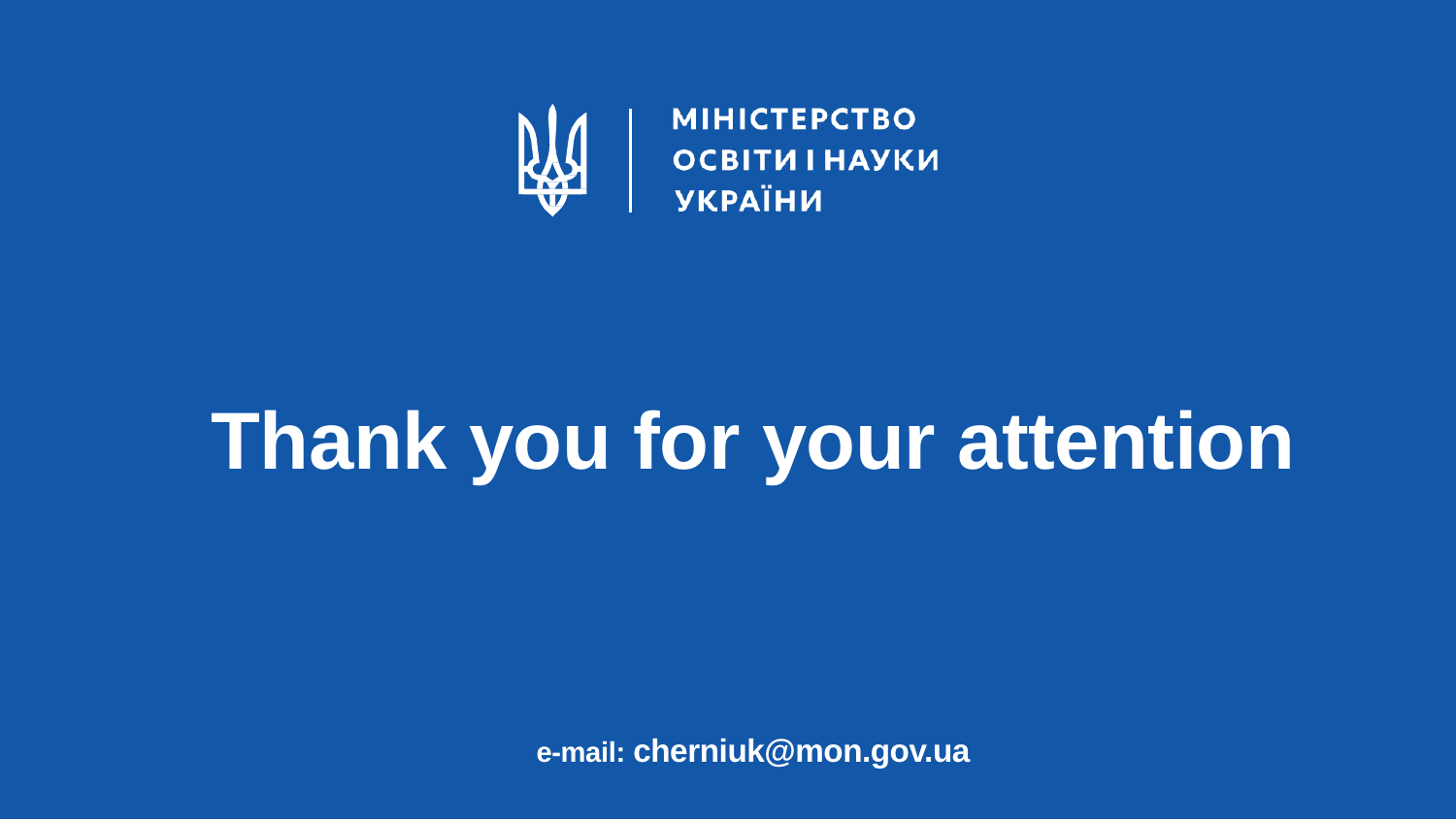

# Thank you for your attention e-mail: cherniuk@mon.gov.ua